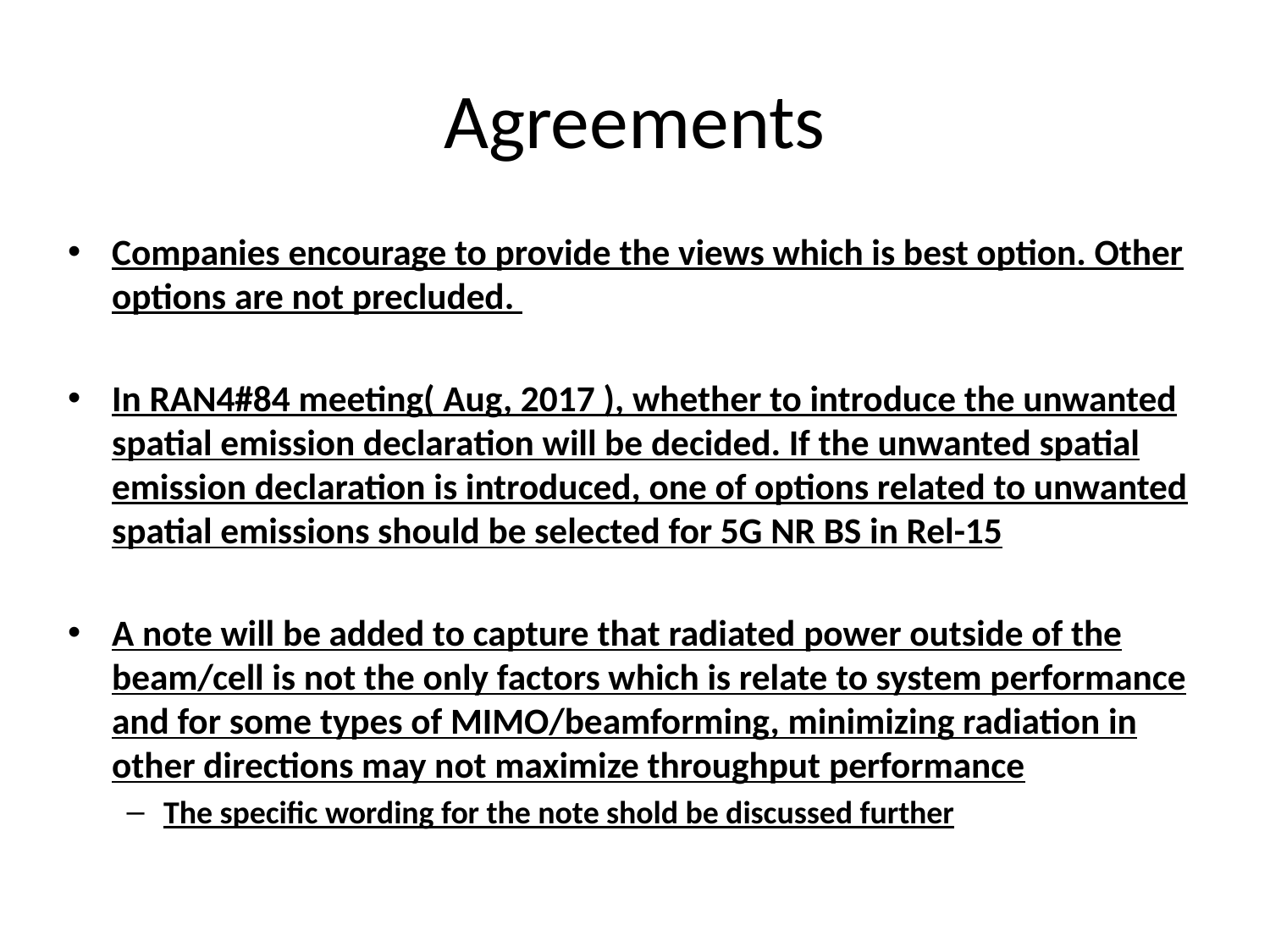

# Agreements
Companies encourage to provide the views which is best option. Other options are not precluded.

In RAN4#84 meeting( Aug, 2017 ), whether to introduce the unwanted spatial emission declaration will be decided. If the unwanted spatial emission declaration is introduced, one of options related to unwanted spatial emissions should be selected for 5G NR BS in Rel-15

A note will be added to capture that radiated power outside of the beam/cell is not the only factors which is relate to system performance and for some types of MIMO/beamforming, minimizing radiation in other directions may not maximize throughput performance
The specific wording for the note shold be discussed further